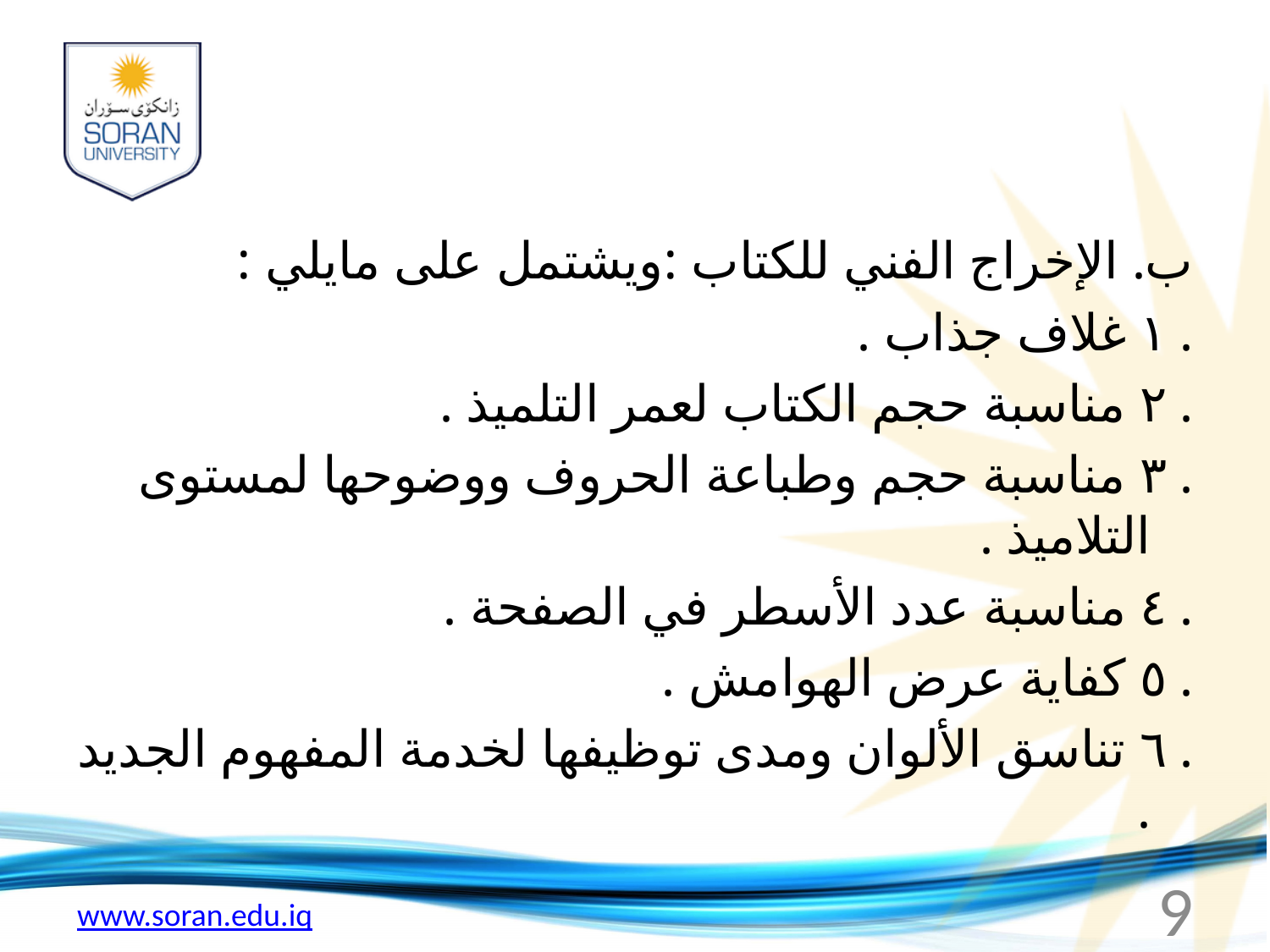

ب. الإخراج الفني للكتاب :ويشتمل على مايلي :
. ١ غلاف جذاب .
. ٢ مناسبة حجم الكتاب لعمر التلميذ .
. ٣ مناسبة حجم وطباعة الحروف ووضوحها لمستوى التلاميذ .
. ٤ مناسبة عدد الأسطر في الصفحة .
. ٥ كفاية عرض الهوامش .
. ٦ تناسق الألوان ومدى توظيفها لخدمة المفهوم الجديد .

9